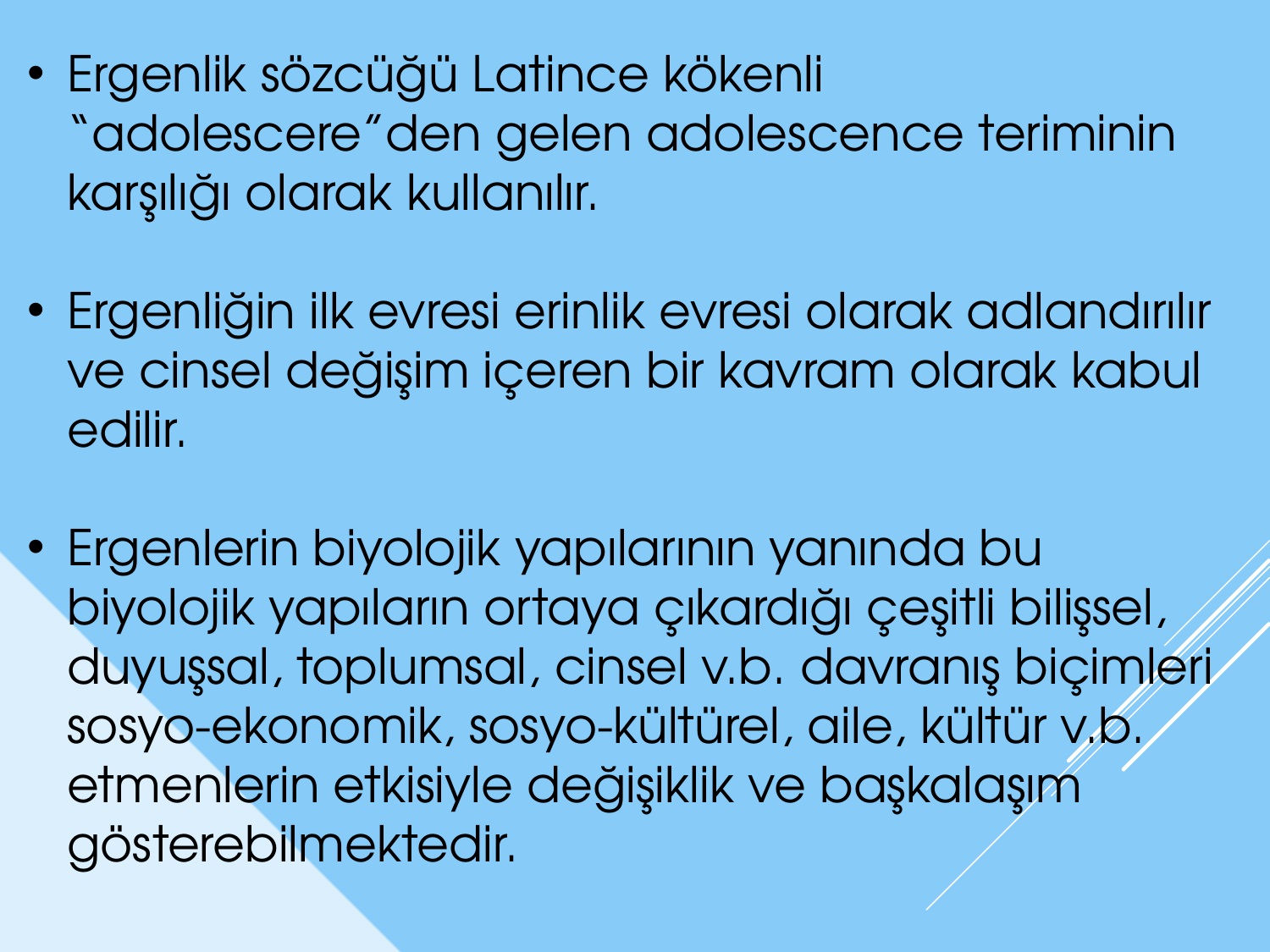

Ergenlik sözcüğü Latince kökenli “adolescere”den gelen adolescence teriminin karşılığı olarak kullanılır.

Ergenliğin ilk evresi erinlik evresi olarak adlandırılır ve cinsel değişim içeren bir kavram olarak kabul edilir.

Ergenlerin biyolojik yapılarının yanında bu biyolojik yapıların ortaya çıkardığı çeşitli bilişsel, duyuşsal, toplumsal, cinsel v.b. davranış biçimleri sosyo-ekonomik, sosyo-kültürel, aile, kültür v.b. etmenlerin etkisiyle değişiklik ve başkalaşım gösterebilmektedir.